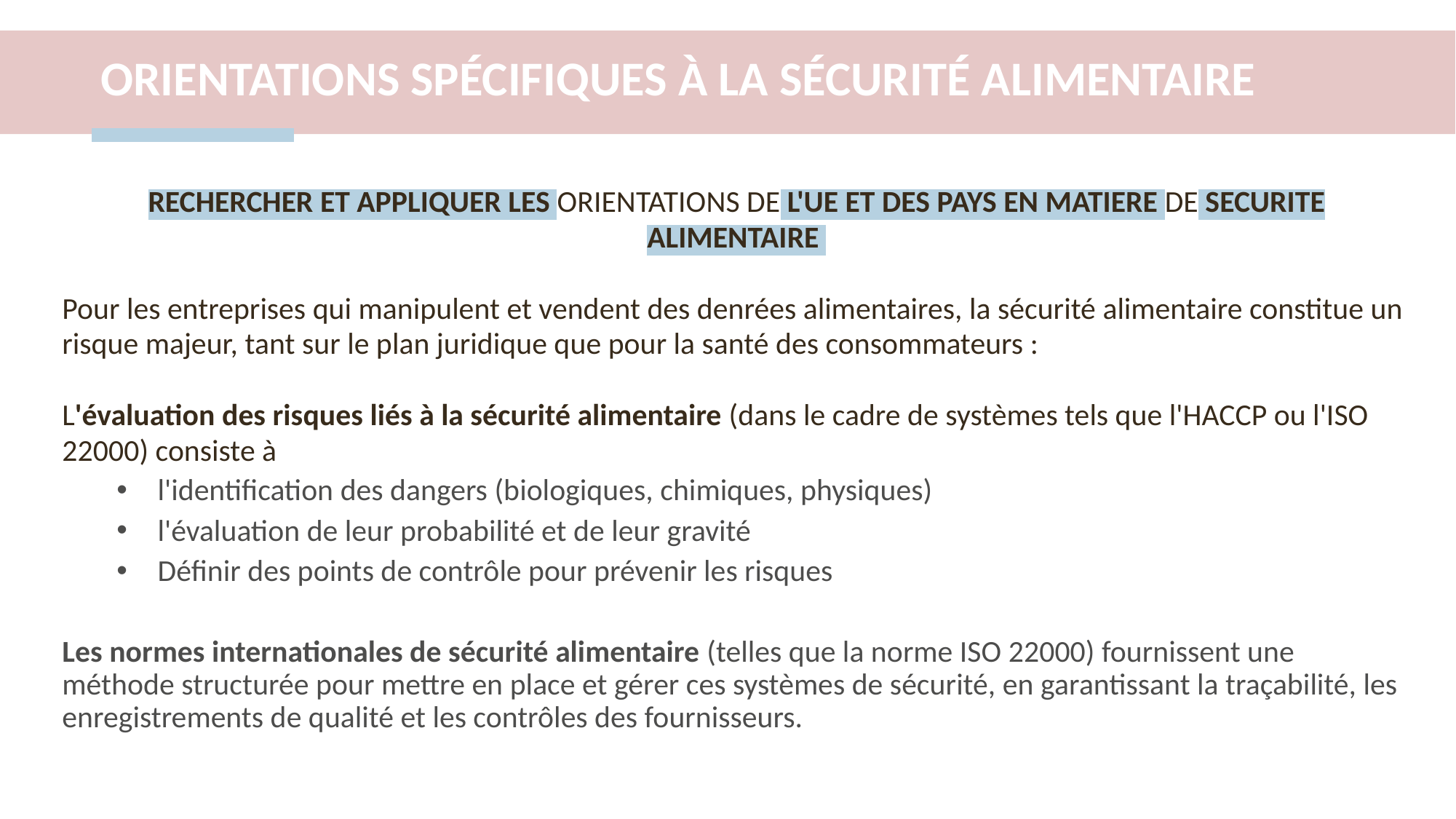

ORIENTATIONS SPÉCIFIQUES À LA SÉCURITÉ ALIMENTAIRE
RECHERCHER ET APPLIQUER LES ORIENTATIONS DE L'UE ET DES PAYS EN MATIERE DE SECURITE ALIMENTAIRE

Pour les entreprises qui manipulent et vendent des denrées alimentaires, la sécurité alimentaire constitue un risque majeur, tant sur le plan juridique que pour la santé des consommateurs :

L'évaluation des risques liés à la sécurité alimentaire (dans le cadre de systèmes tels que l'HACCP ou l'ISO 22000) consiste à
l'identification des dangers (biologiques, chimiques, physiques)
l'évaluation de leur probabilité et de leur gravité
Définir des points de contrôle pour prévenir les risques

Les normes internationales de sécurité alimentaire (telles que la norme ISO 22000) fournissent une méthode structurée pour mettre en place et gérer ces systèmes de sécurité, en garantissant la traçabilité, les enregistrements de qualité et les contrôles des fournisseurs.